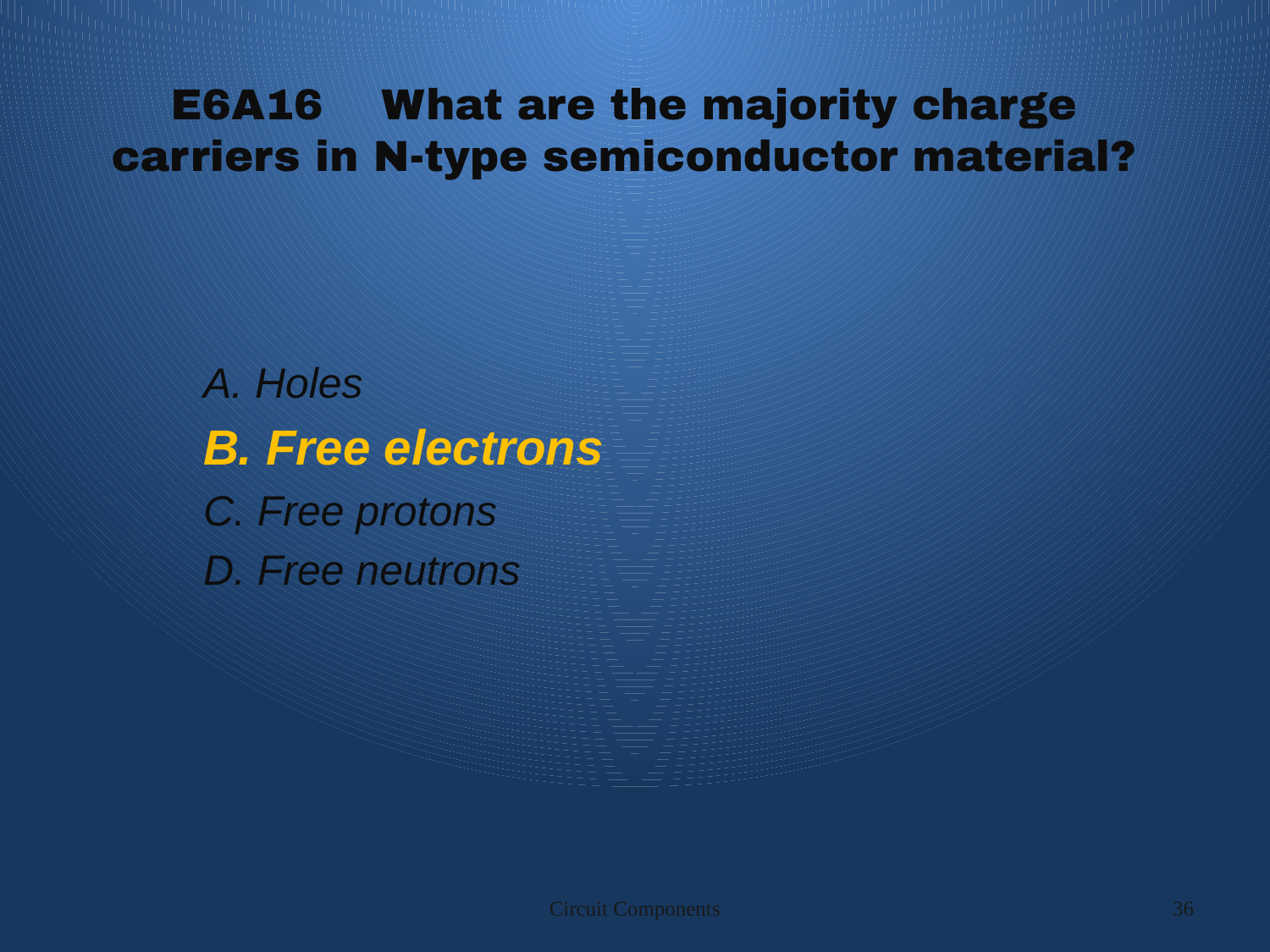

# E6A16    What are the majority charge carriers in N-type semiconductor material?
A. Holes
B. Free electrons
C. Free protons
D. Free neutrons
Circuit Components
36